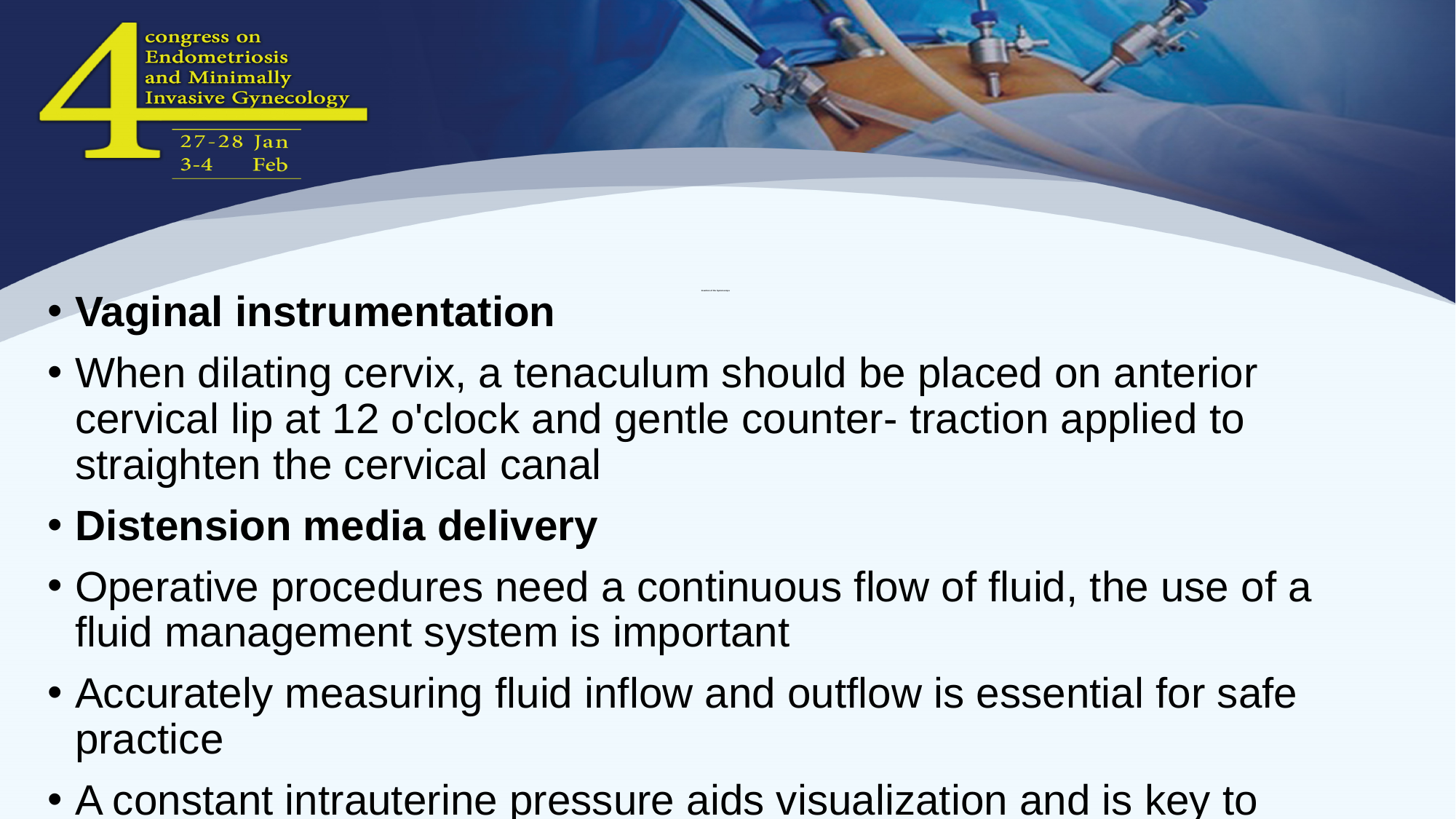

Vaginal instrumentation
When dilating cervix, a tenaculum should be placed on anterior cervical lip at 12 o'clock and gentle counter- traction applied to straighten the cervical canal
Distension media delivery
Operative procedures need a continuous flow of fluid, the use of a fluid management system is important
Accurately measuring fluid inflow and outflow is essential for safe practice
A constant intrauterine pressure aids visualization and is key to technical success
# Insertion of the hysteroscope